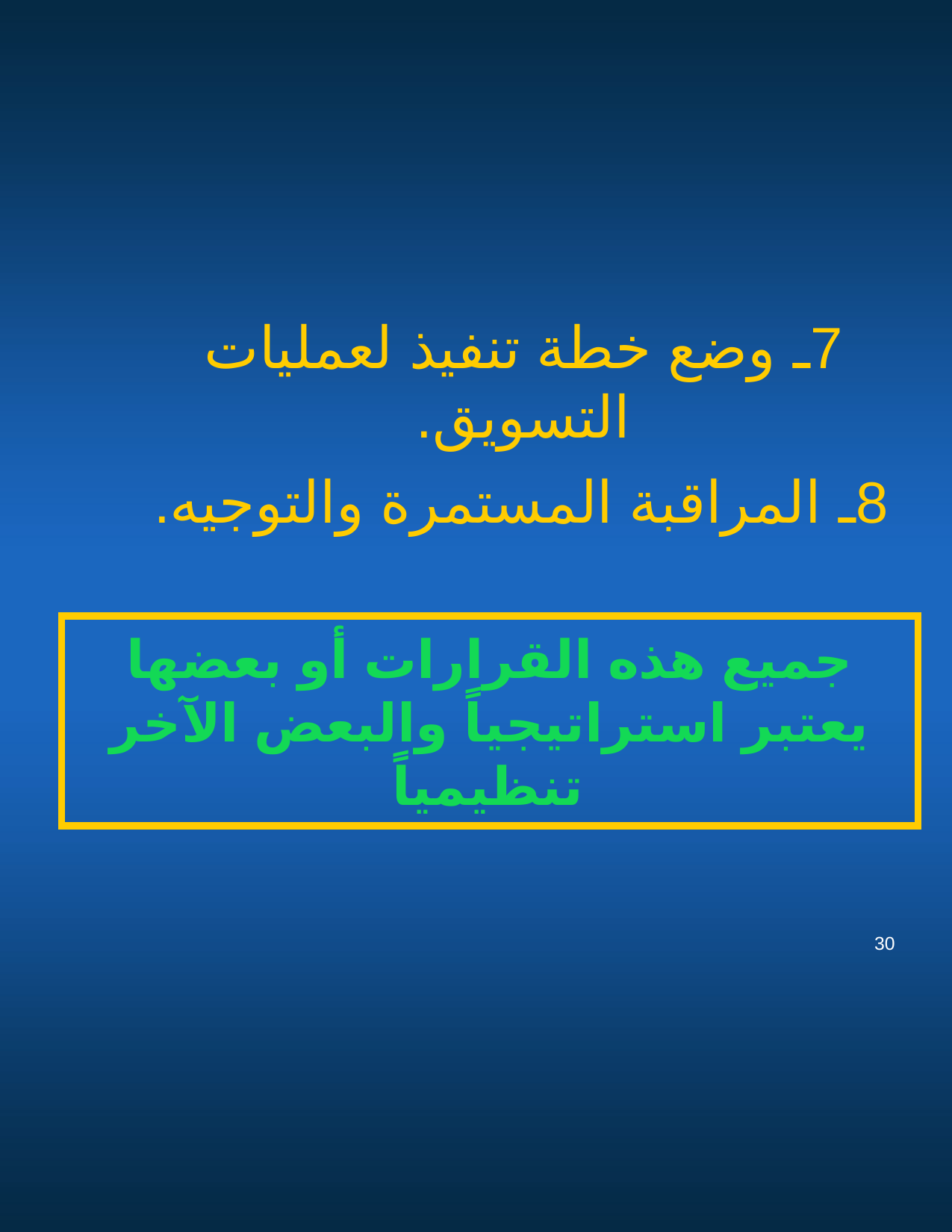

7ـ وضع خطة تنفيذ لعمليات التسويق.
8ـ المراقبة المستمرة والتوجيه.
جميع هذه القرارات أو بعضها يعتبر استراتيجياً والبعض الآخر تنظيمياً
30